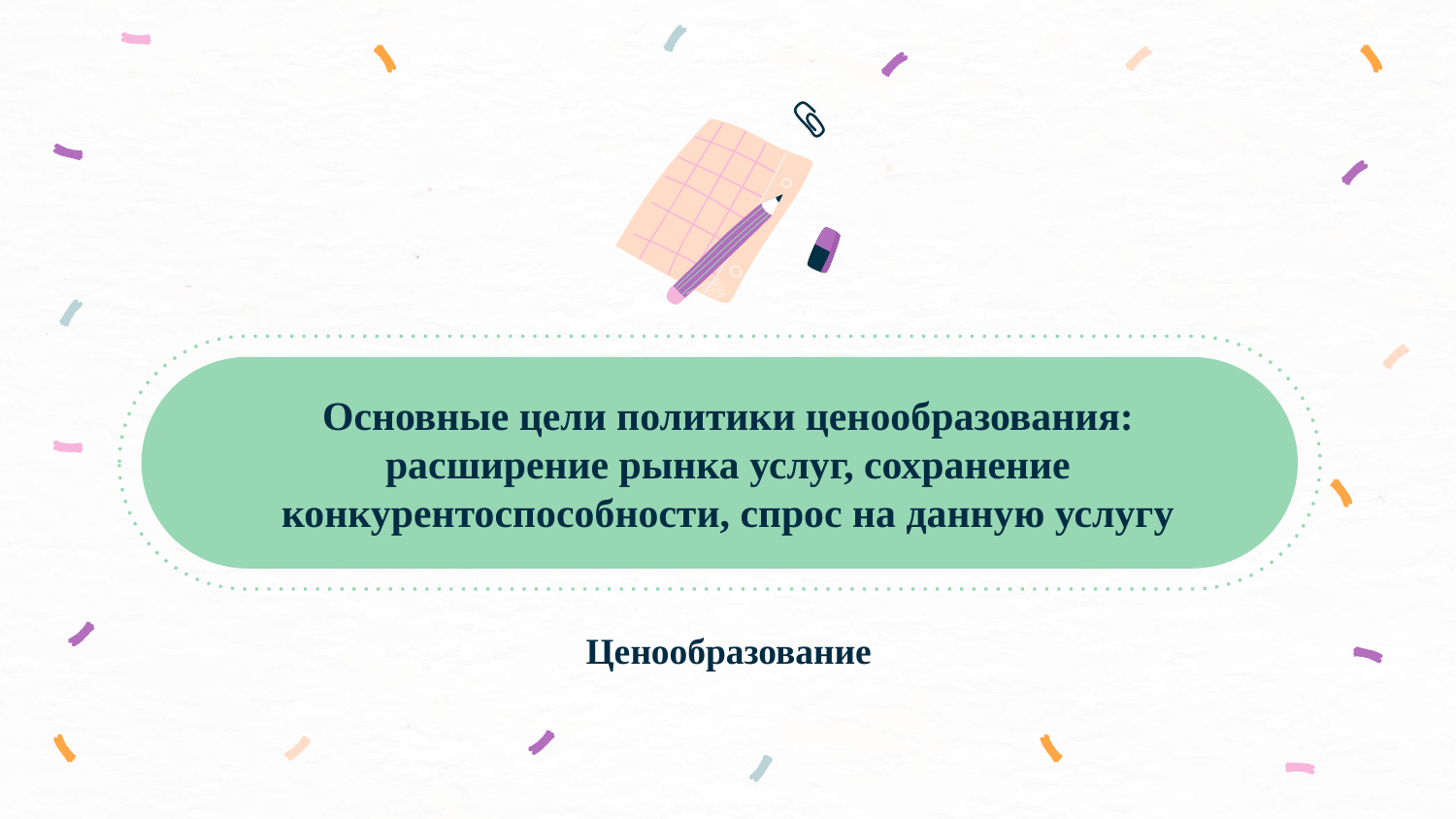

# Основные цели политики ценообразования: расширение рынка услуг, сохранение конкурентоспособности, спрос на данную услугу
Ценообразование